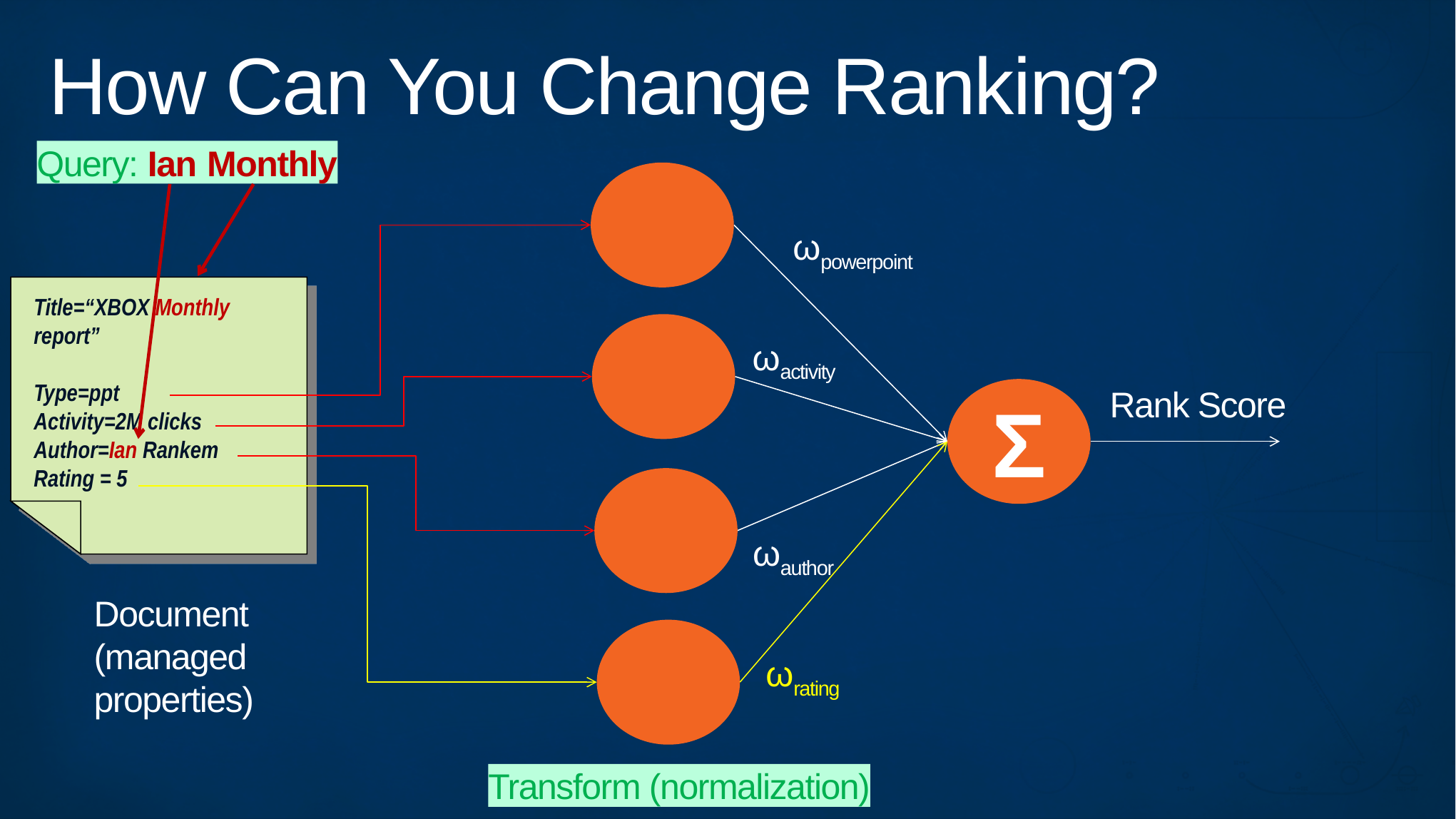

# How Can You Change Ranking?
Query: Ian Monthly

Transform (normalization)
ωpowerpoint
ωactivity
Σ
Rank Score
ωauthor
Title=“XBOX Monthly report”

Type=ppt
Activity=2M clicks
Author=Ian Rankem
Rating = 5

ωrating
Document
(managed
properties)